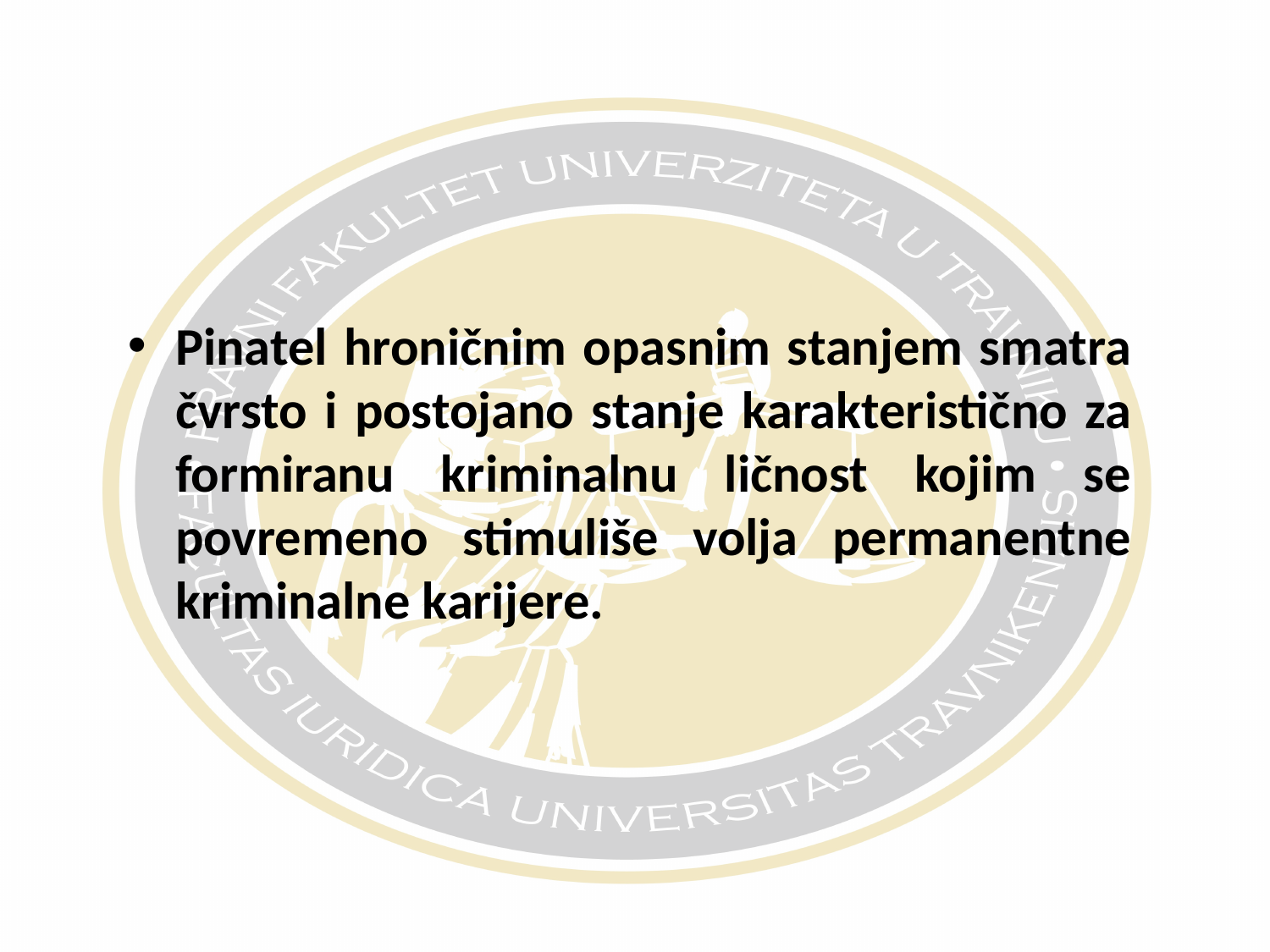

#
Pinatel hroničnim opasnim stanjem smatra čvrsto i postojano stanje karakteristično za formiranu kriminalnu ličnost kojim se povremeno stimuliše volja permanentne kriminalne karijere.